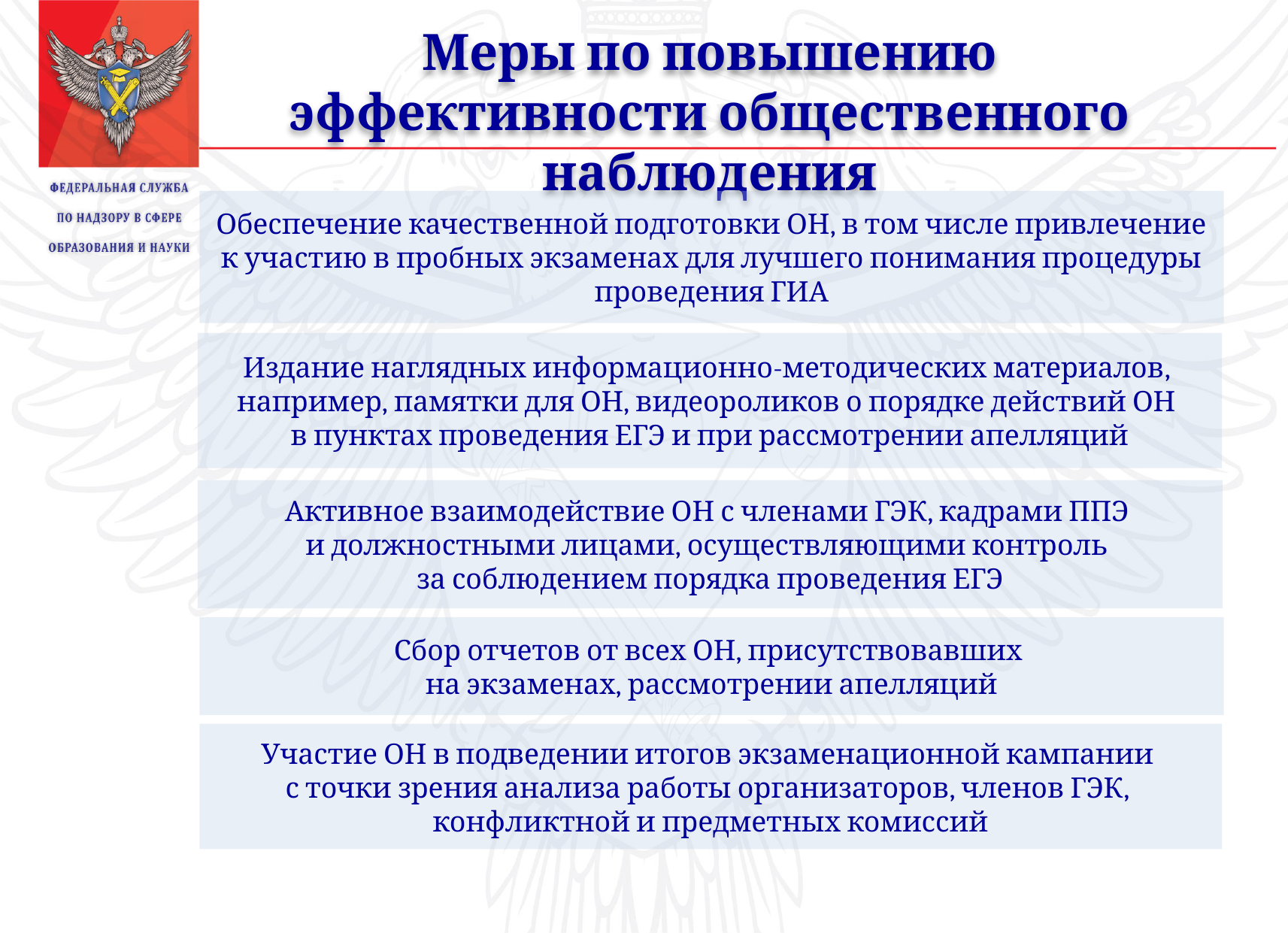

Меры по повышению эффективности общественного наблюдения
Обеспечение качественной подготовки ОН, в том числе привлечение к участию в пробных экзаменах для лучшего понимания процедуры проведения ГИА
Издание наглядных информационно-методических материалов,
например, памятки для ОН, видеороликов о порядке действий ОН
в пунктах проведения ЕГЭ и при рассмотрении апелляций
Активное взаимодействие ОН с членами ГЭК, кадрами ППЭ
и должностными лицами, осуществляющими контроль
за соблюдением порядка проведения ЕГЭ
Сбор отчетов от всех ОН, присутствовавших
на экзаменах, рассмотрении апелляций
Участие ОН в подведении итогов экзаменационной кампании
с точки зрения анализа работы организаторов, членов ГЭК,
конфликтной и предметных комиссий